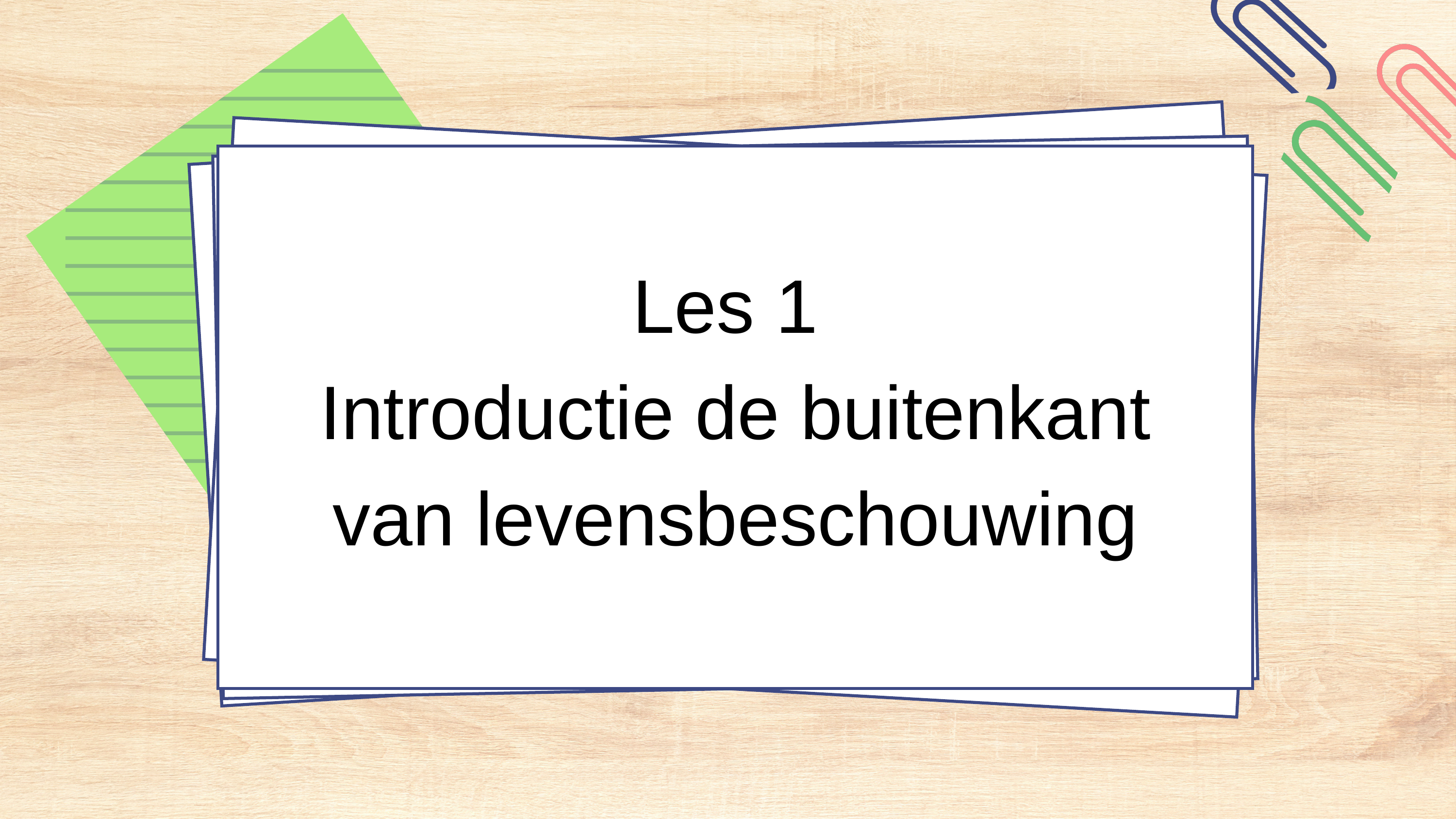

Les 1
Introductie de buitenkant van levensbeschouwing